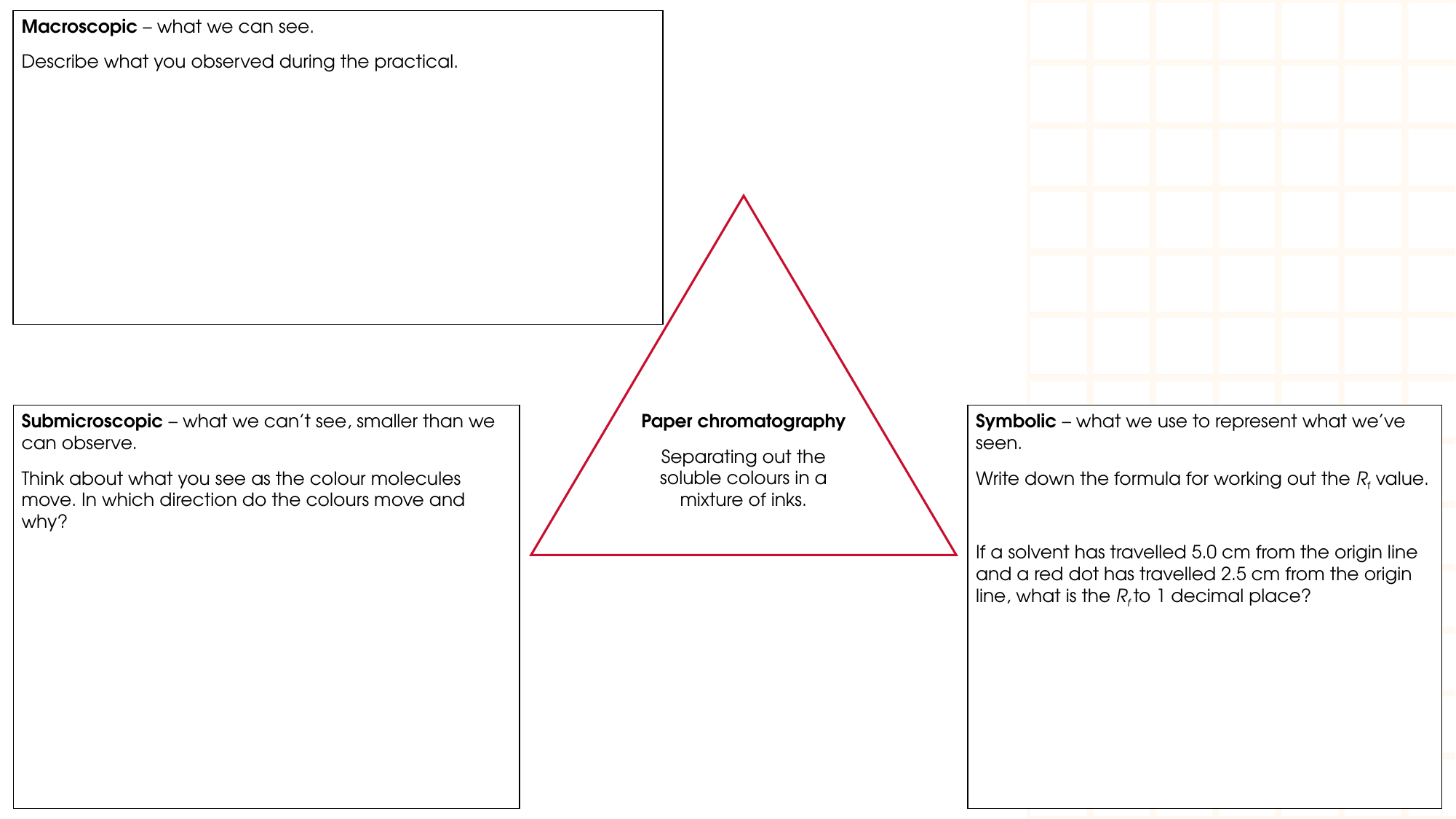

Johnstone’s triangle learner version
Macroscopic – what we can see.
Describe what you observed during the practical.

Submicroscopic – what we can’t see, smaller than we can observe.
Think about what you see as the colour molecules move. In which direction do the colours move and why?

Symbolic – what we use to represent what we’ve seen.
Write down the formula for working out the Rf value.

If a solvent has travelled 5.0 cm from the origin line and a red dot has travelled 2.5 cm from the origin line, what is the Rf to 1 decimal place?

Paper chromatography
Separating out the soluble colours in a mixture of inks.